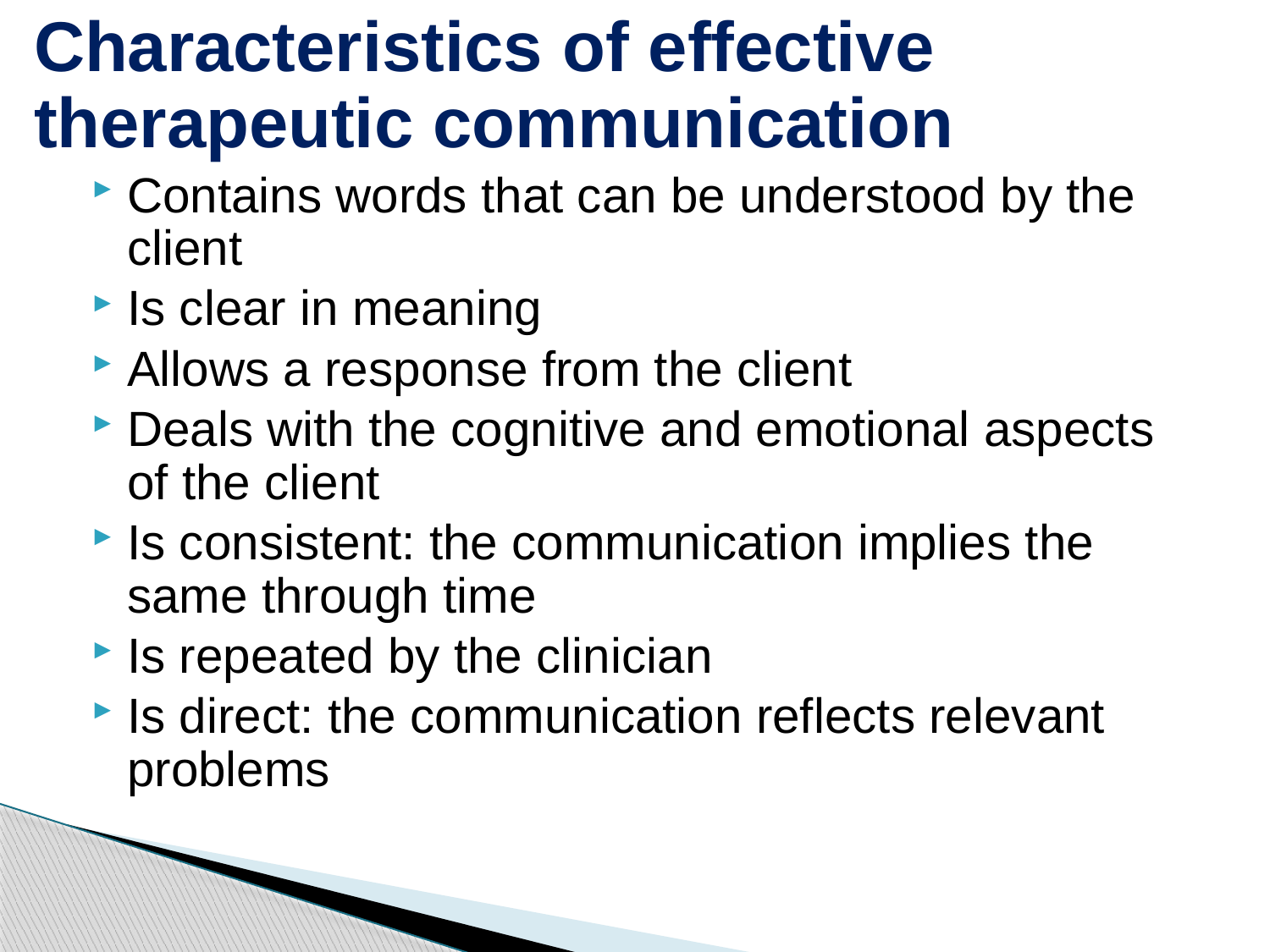

Characteristics of effective therapeutic communication

Contains words that can be understood by the client
Is clear in meaning
Allows a response from the client
Deals with the cognitive and emotional aspects of the client
Is consistent: the communication implies the same through time
Is repeated by the clinician
Is direct: the communication reflects relevant problems